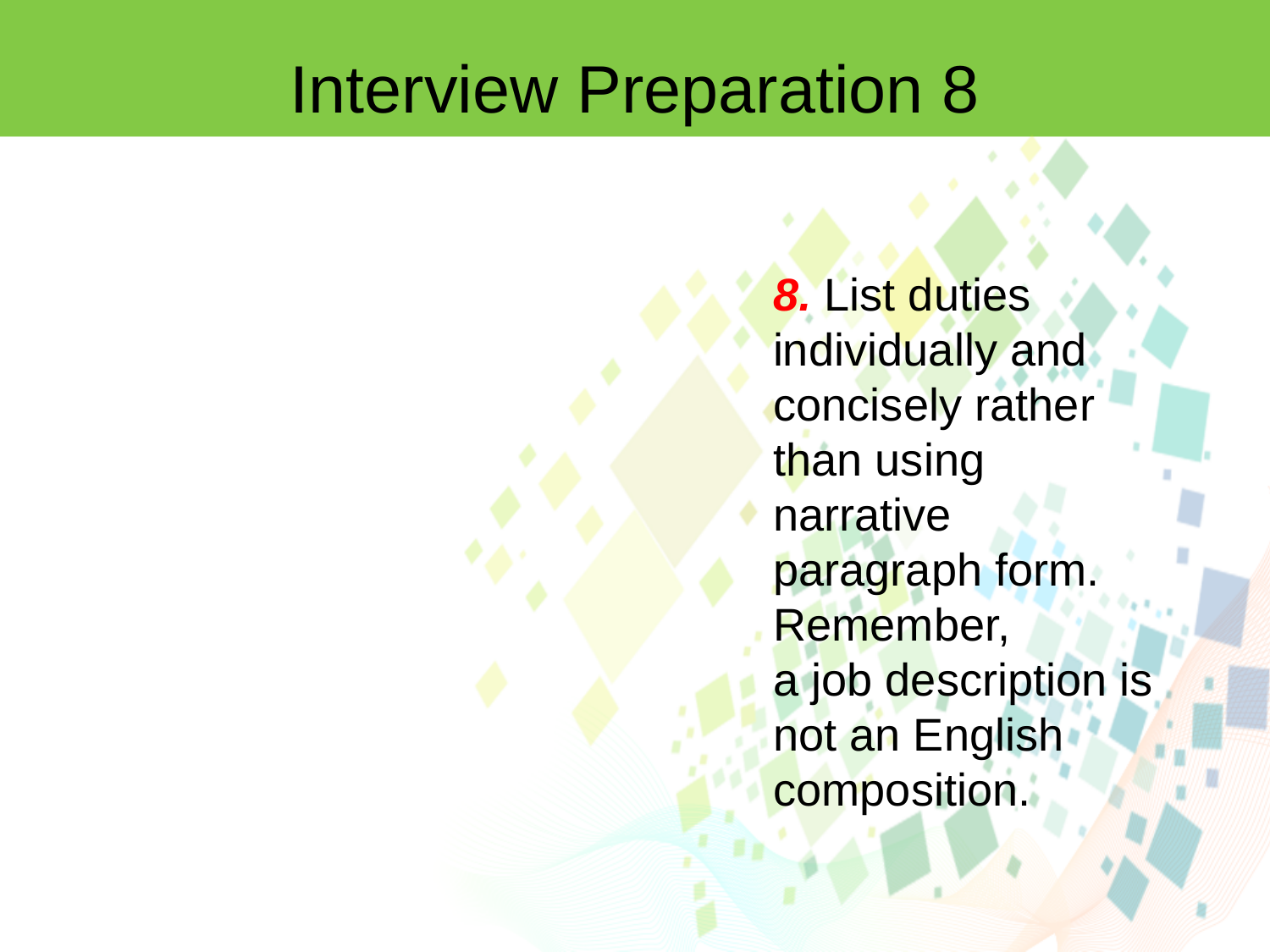

Interview Preparation 8
8. List duties individually and concisely rather than using narrative paragraph form. Remember,
a job description is not an English composition.